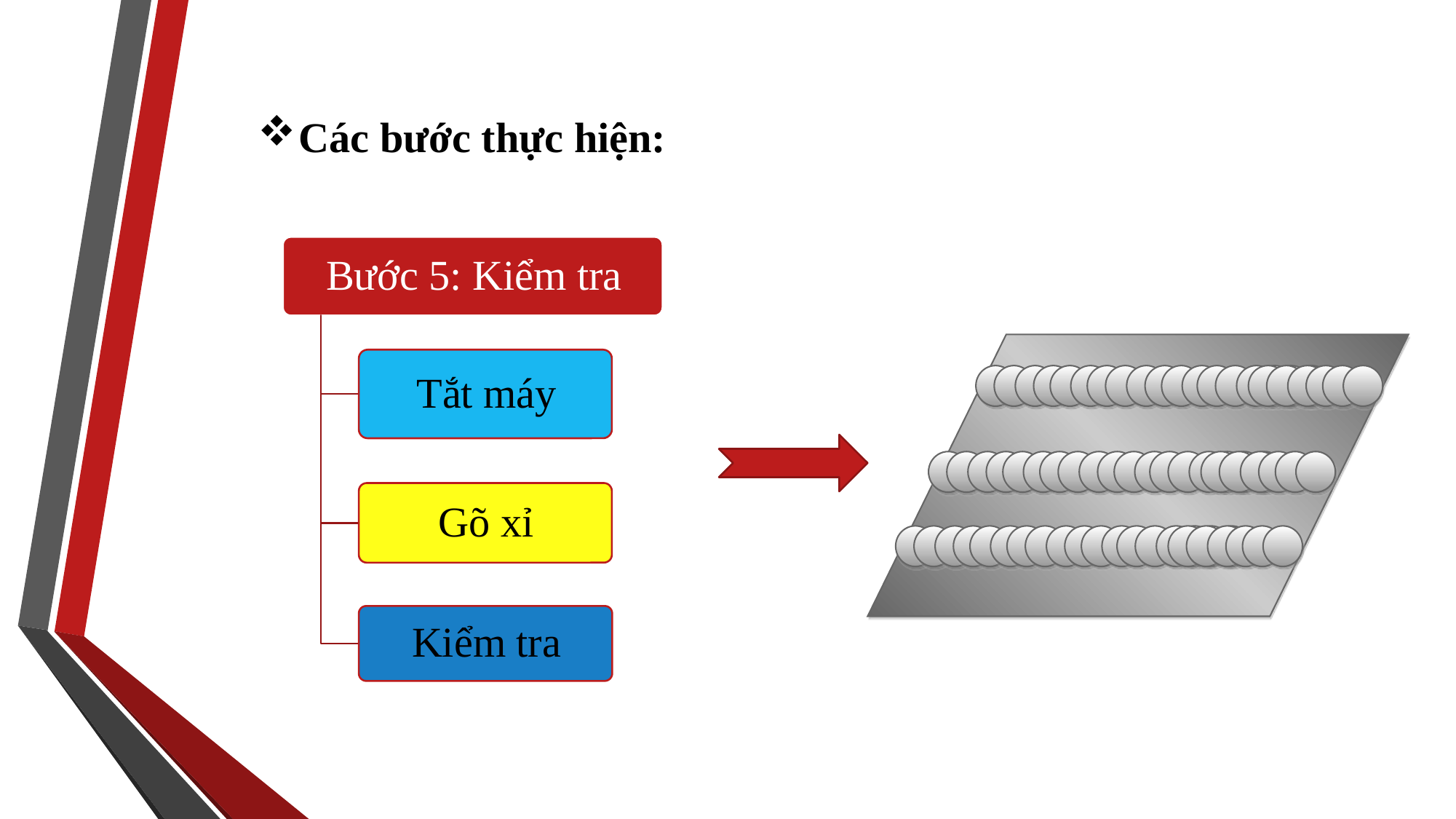

Các bước thực hiện:
Bước 5: Kiểm tra
Tắt máy
Gõ xỉ
Kiểm tra